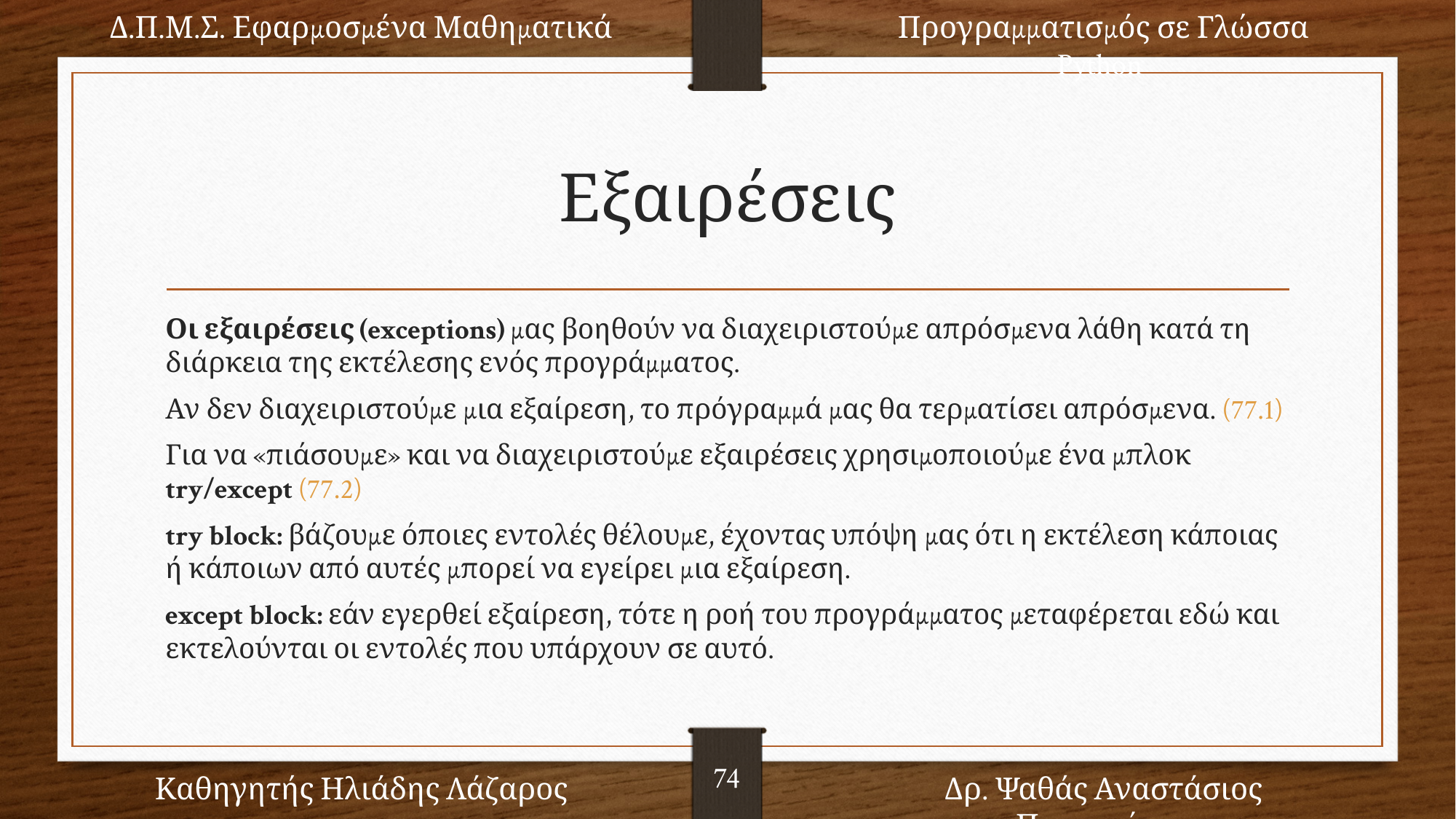

Δ.Π.Μ.Σ. Εφαρμοσμένα Μαθηματικά
Προγραμματισμός σε Γλώσσα Python
74
Καθηγητής Ηλιάδης Λάζαρος
Δρ. Ψαθάς Αναστάσιος Παναγιώτης
# Εξαιρέσεις
Οι εξαιρέσεις (exceptions) μας βοηθούν να διαχειριστούμε απρόσμενα λάθη κατά τη διάρκεια της εκτέλεσης ενός προγράμματος.
Αν δεν διαχειριστούμε μια εξαίρεση, το πρόγραμμά μας θα τερματίσει απρόσμενα. (77.1)
Για να «πιάσουμε» και να διαχειριστούμε εξαιρέσεις χρησιμοποιούμε ένα μπλοκ try/except (77.2)
try block: βάζουμε όποιες εντολές θέλουμε, έχοντας υπόψη μας ότι η εκτέλεση κάποιας ή κάποιων από αυτές μπορεί να εγείρει μια εξαίρεση.
except block: εάν εγερθεί εξαίρεση, τότε η ροή του προγράμματος μεταφέρεται εδώ και εκτελούνται οι εντολές που υπάρχουν σε αυτό.